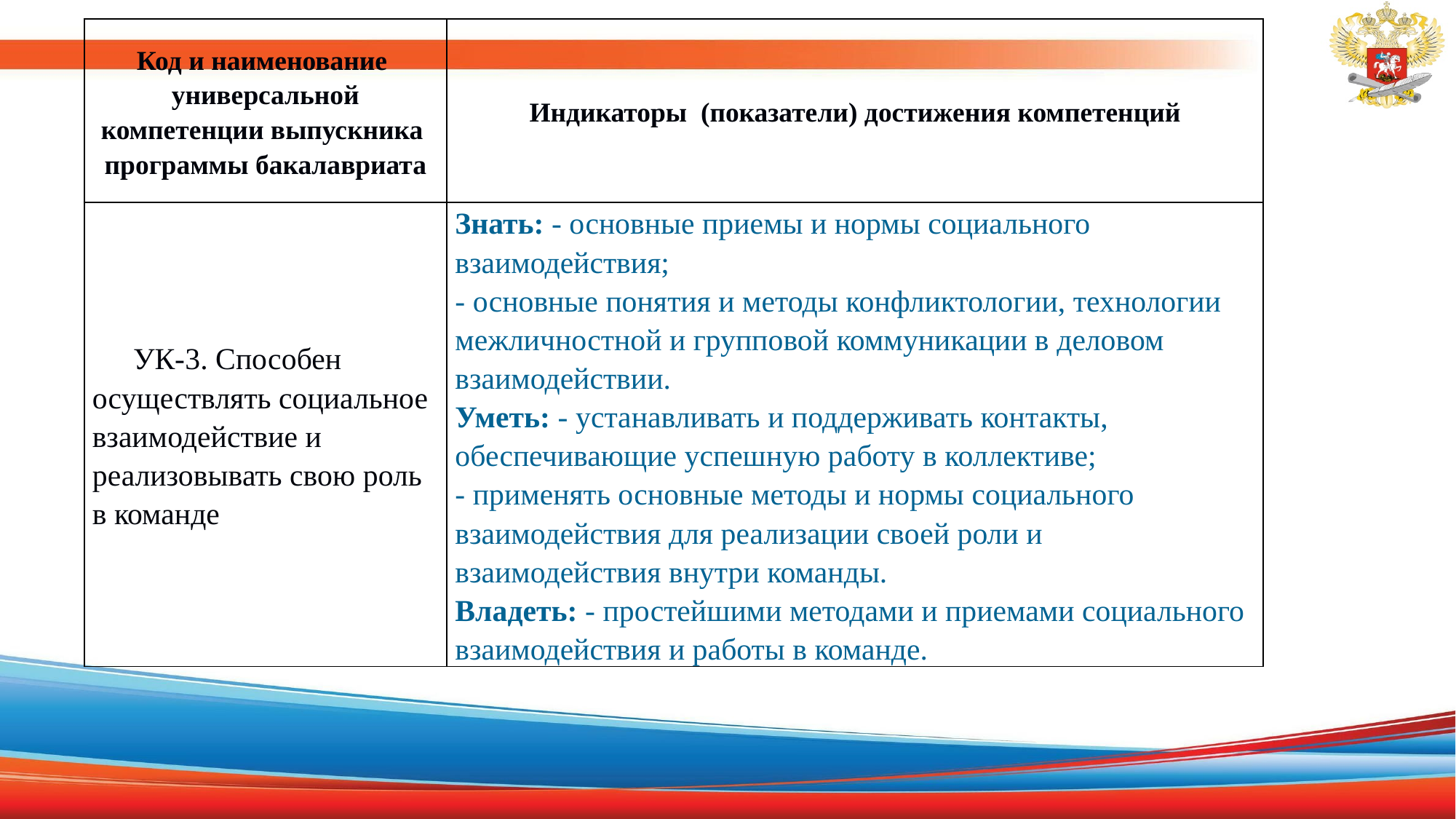

| Код и наименование универсальной компетенции выпускника программы бакалавриата | Индикаторы (показатели) достижения компетенций |
| --- | --- |
| УК-3. Способен осуществлять социальное взаимодействие и реализовывать свою роль в команде | Знать: - основные приемы и нормы социального взаимодействия; - основные понятия и методы конфликтологии, технологии межличностной и групповой коммуникации в деловом взаимодействии. Уметь: - устанавливать и поддерживать контакты, обеспечивающие успешную работу в коллективе; - применять основные методы и нормы социального взаимодействия для реализации своей роли и взаимодействия внутри команды. Владеть: - простейшими методами и приемами социального взаимодействия и работы в команде. |
| --- | --- |